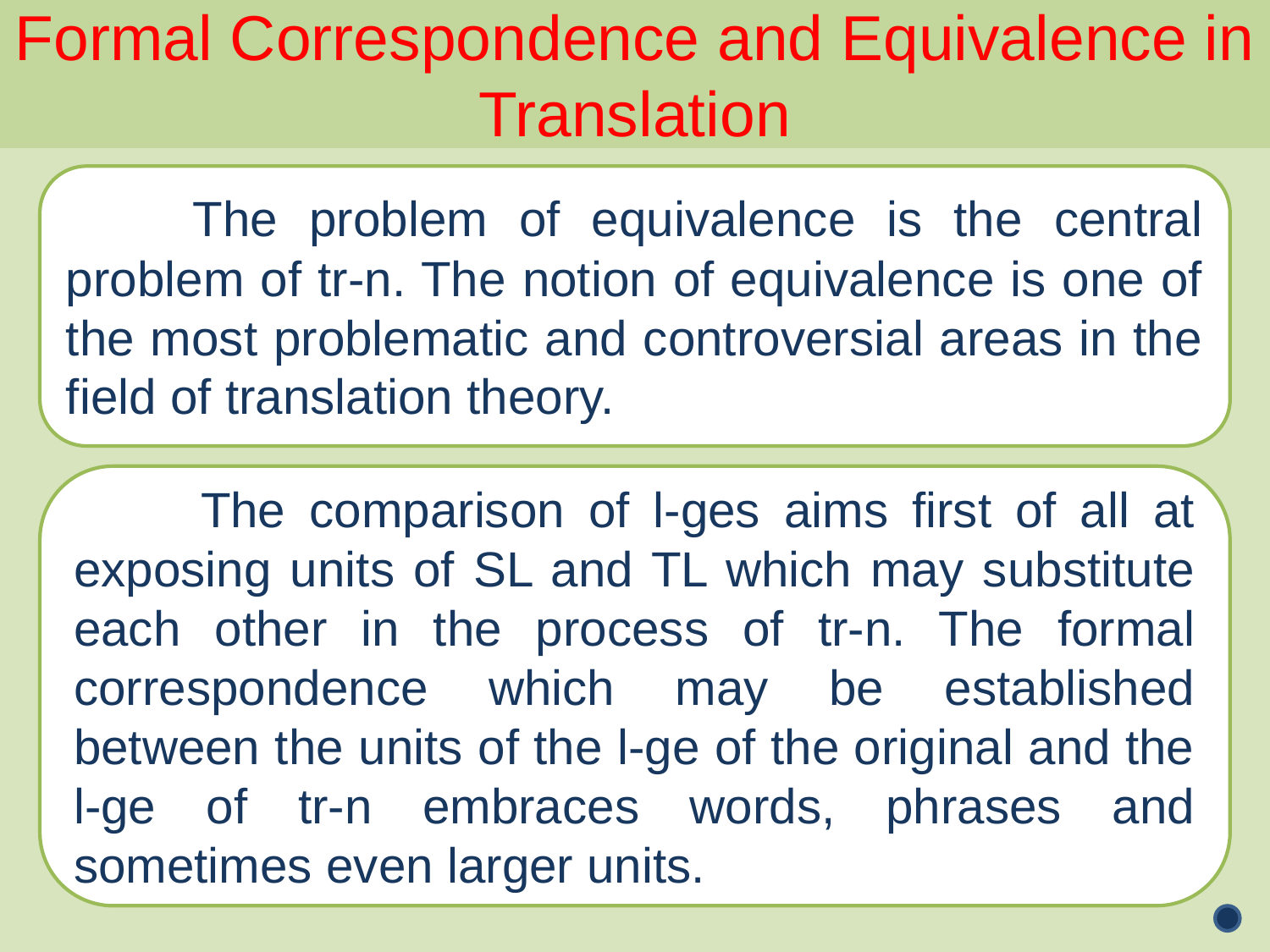

Formal Correspondence and Equivalence in Translation
	The problem of equivalence is the central problem of tr-n. The notion of equivalence is one of the most problematic and controversial areas in the field of translation theory.
	The comparison of l-ges aims first of all at exposing units of SL and TL which may substitute each other in the process of tr-n. The formal correspondence which may be established between the units of the l-ge of the original and the l-ge of tr-n embraces words, phrases and sometimes even larger units.